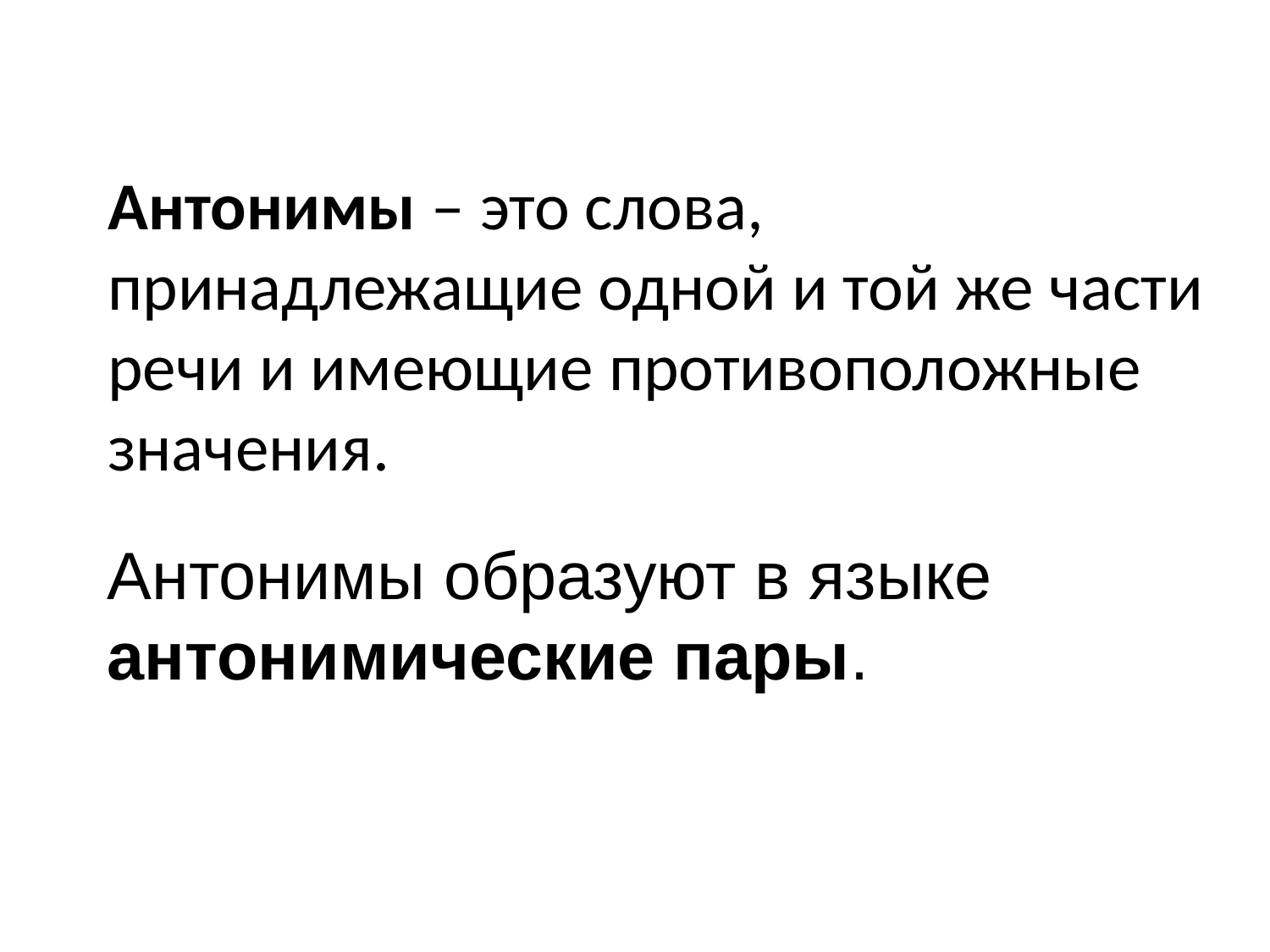

Антонимы – это слова, принадлежащие одной и той же части речи и имеющие противоположные значения.
Антонимы образуют в языке антонимические пары.